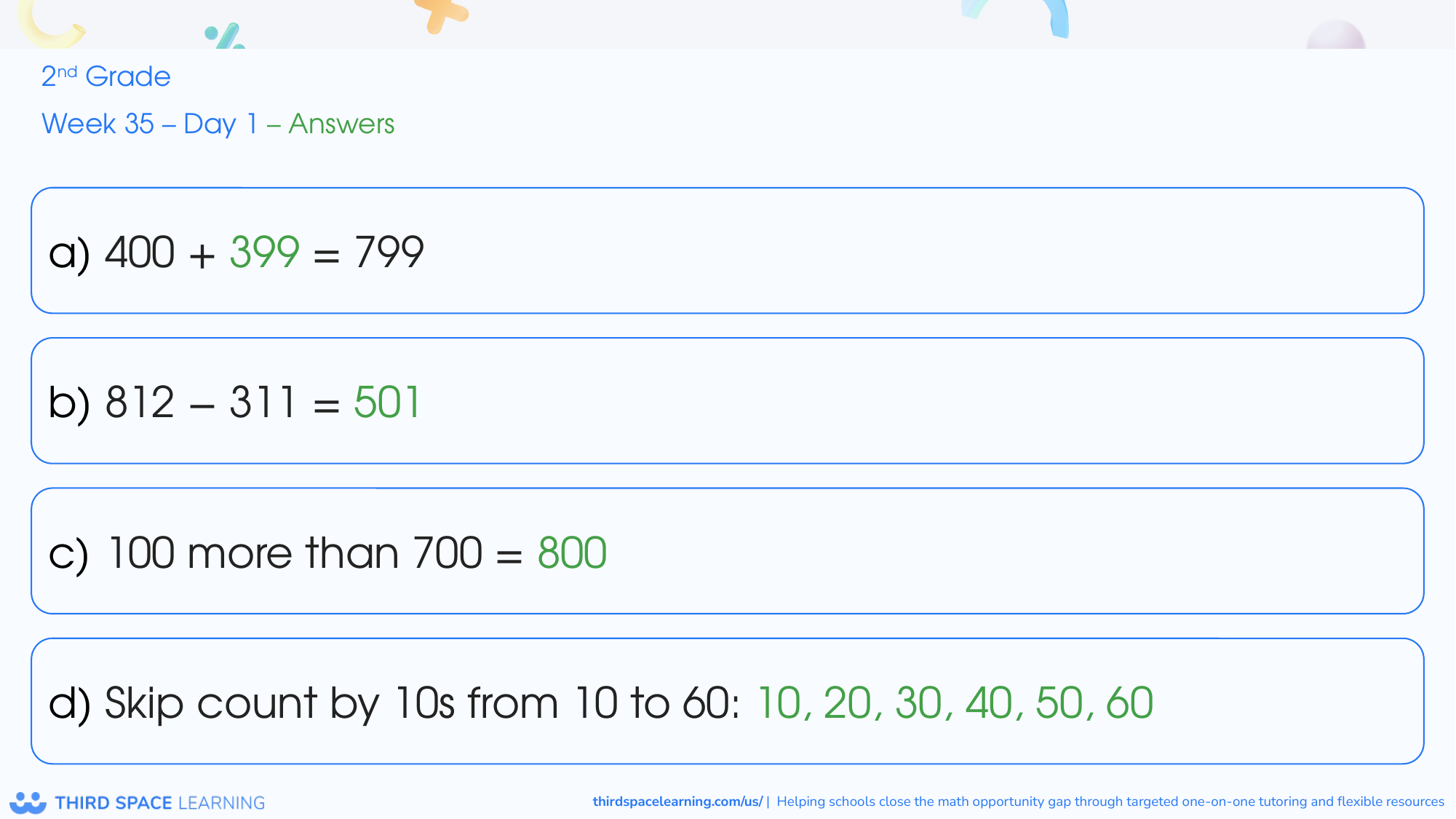

2nd Grade
Week 35 – Day 1 – Answers
400 + 399 = 799
812 − 311 = 501
100 more than 700 = 800
Skip count by 10s from 10 to 60: 10, 20, 30, 40, 50, 60